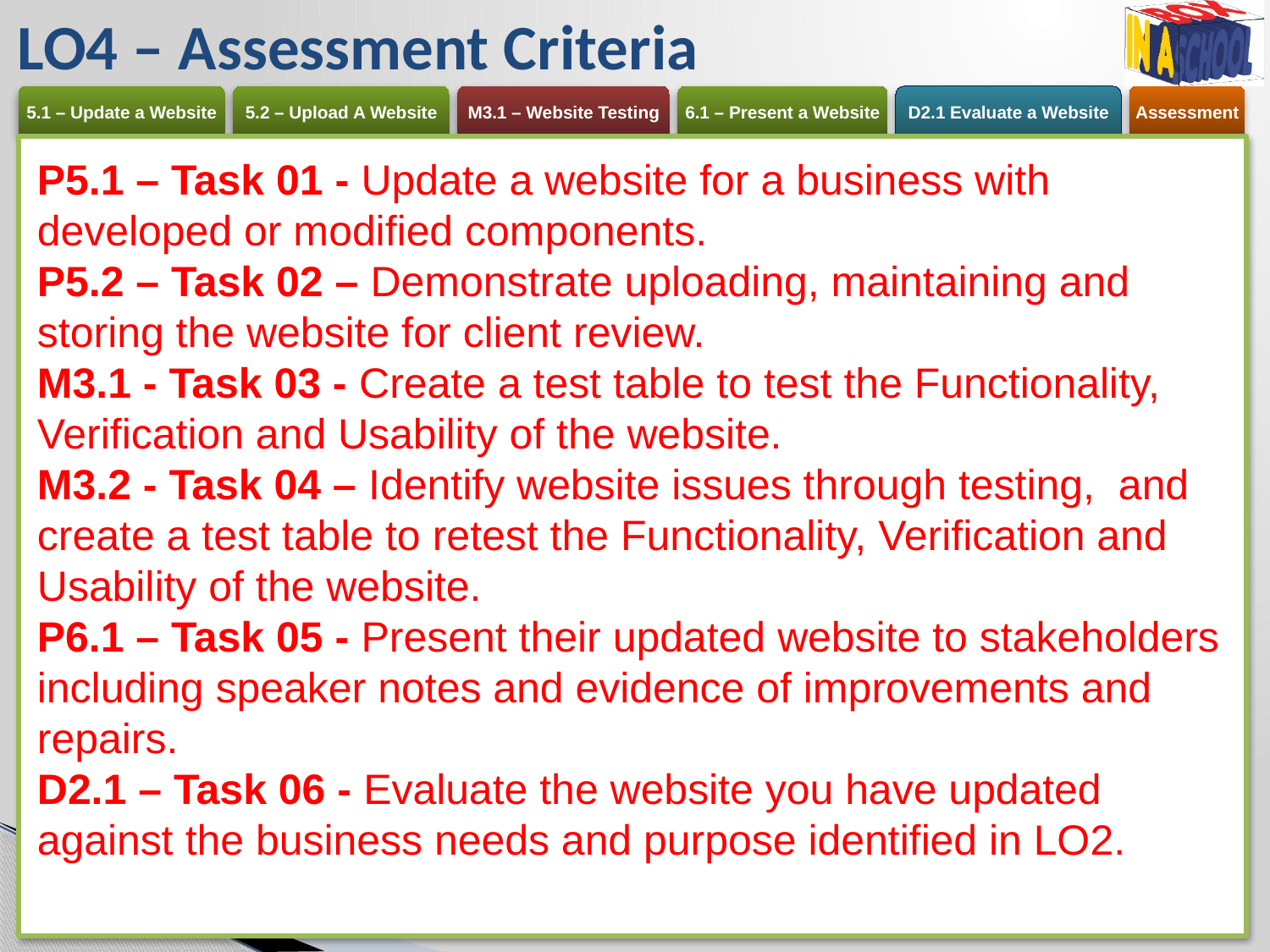

# LO4 – Assessment Criteria
P5.1 – Task 01 - Update a website for a business with developed or modified components.
P5.2 – Task 02 – Demonstrate uploading, maintaining and storing the website for client review.
M3.1 - Task 03 - Create a test table to test the Functionality, Verification and Usability of the website.
M3.2 - Task 04 – Identify website issues through testing,  and create a test table to retest the Functionality, Verification and Usability of the website.
P6.1 – Task 05 - Present their updated website to stakeholders including speaker notes and evidence of improvements and repairs.
D2.1 – Task 06 - Evaluate the website you have updated against the business needs and purpose identified in LO2.